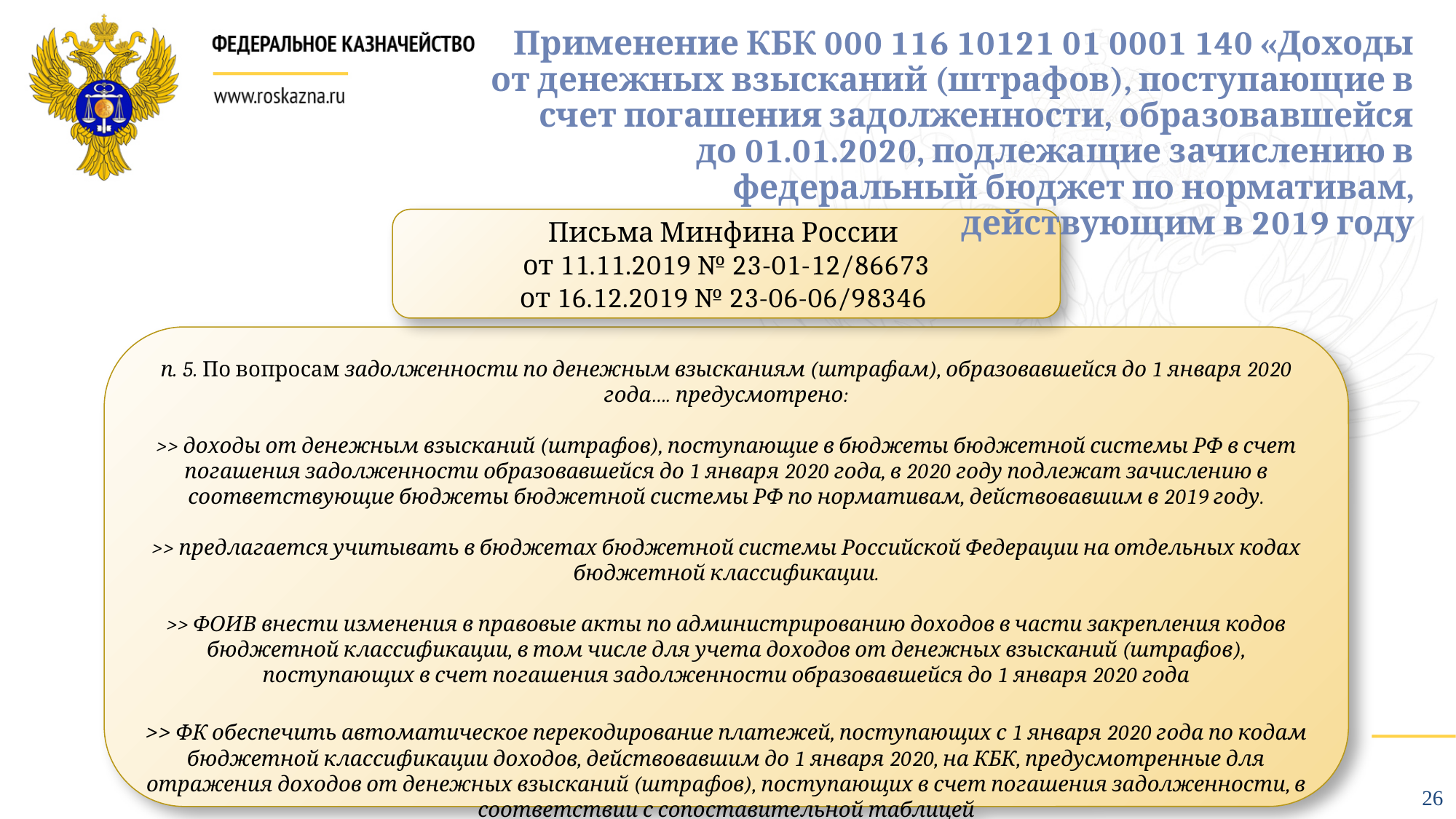

Применение КБК 000 116 10121 01 0001 140 «Доходы от денежных взысканий (штрафов), поступающие в счет погашения задолженности, образовавшейся до 01.01.2020, подлежащие зачислению в федеральный бюджет по нормативам, действующим в 2019 году

Письма Минфина России
от 11.11.2019 № 23-01-12/86673
от 16.12.2019 № 23-06-06/98346
п. 5. По вопросам задолженности по денежным взысканиям (штрафам), образовавшейся до 1 января 2020 года…. предусмотрено:

>> доходы от денежным взысканий (штрафов), поступающие в бюджеты бюджетной системы РФ в счет погашения задолженности образовавшейся до 1 января 2020 года, в 2020 году подлежат зачислению в соответствующие бюджеты бюджетной системы РФ по нормативам, действовавшим в 2019 году.

>> предлагается учитывать в бюджетах бюджетной системы Российской Федерации на отдельных кодах бюджетной классификации.

>> ФОИВ внести изменения в правовые акты по администрированию доходов в части закрепления кодов бюджетной классификации, в том числе для учета доходов от денежных взысканий (штрафов), поступающих в счет погашения задолженности образовавшейся до 1 января 2020 года

>> ФК обеспечить автоматическое перекодирование платежей, поступающих с 1 января 2020 года по кодам бюджетной классификации доходов, действовавшим до 1 января 2020, на КБК, предусмотренные для отражения доходов от денежных взысканий (штрафов), поступающих в счет погашения задолженности, в соответствии с сопоставительной таблицей
26